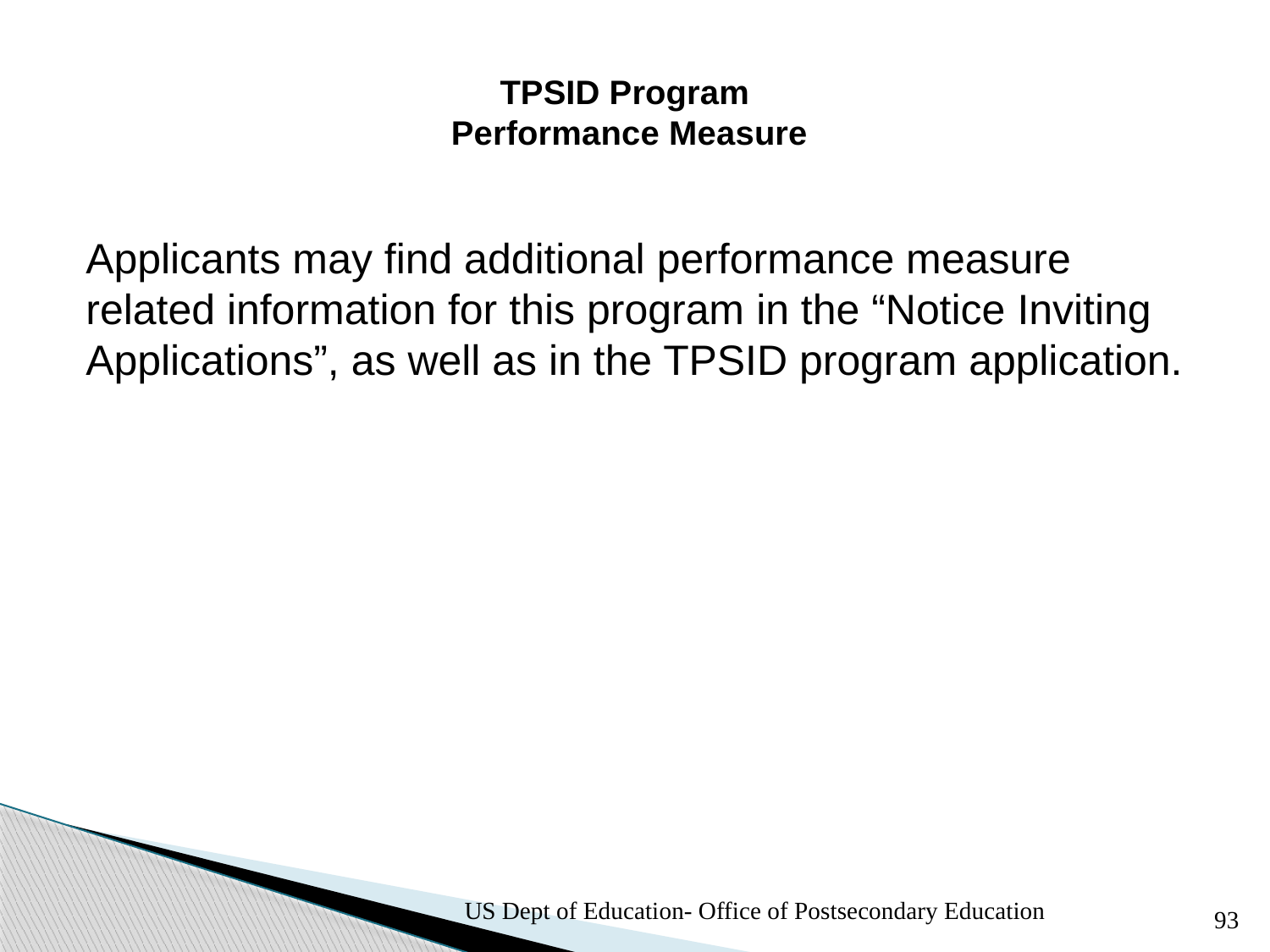

# TPSID Program Performance Measure

Applicants may find additional performance measure related information for this program in the “Notice Inviting Applications”, as well as in the TPSID program application.

US Dept of Education- Office of Postsecondary Education
93